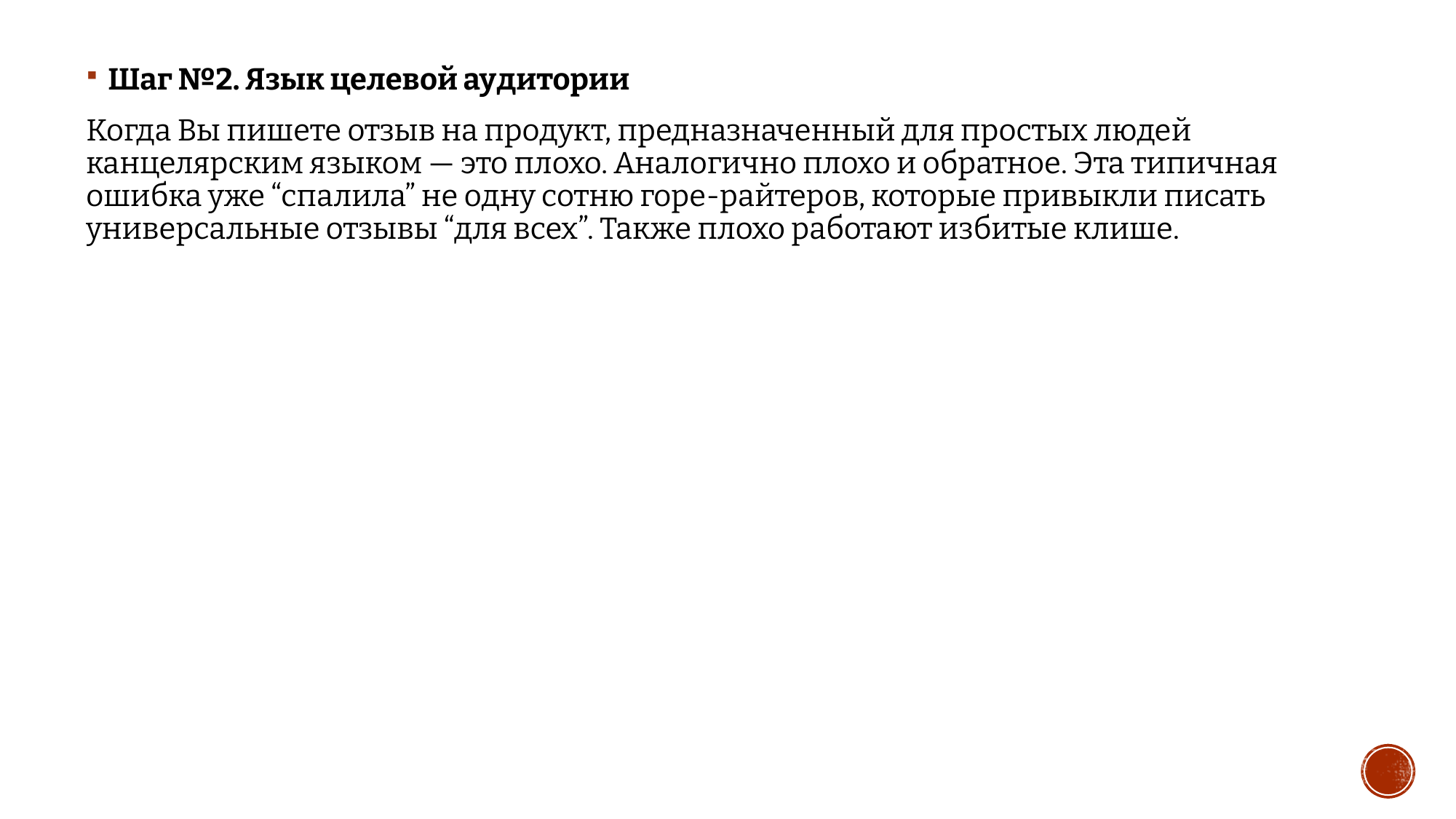

Шаг №2. Язык целевой аудитории
Когда Вы пишете отзыв на продукт, предназначенный для простых людей канцелярским языком — это плохо. Аналогично плохо и обратное. Эта типичная ошибка уже “спалила” не одну сотню горе-райтеров, которые привыкли писать универсальные отзывы “для всех”. Также плохо работают избитые клише.